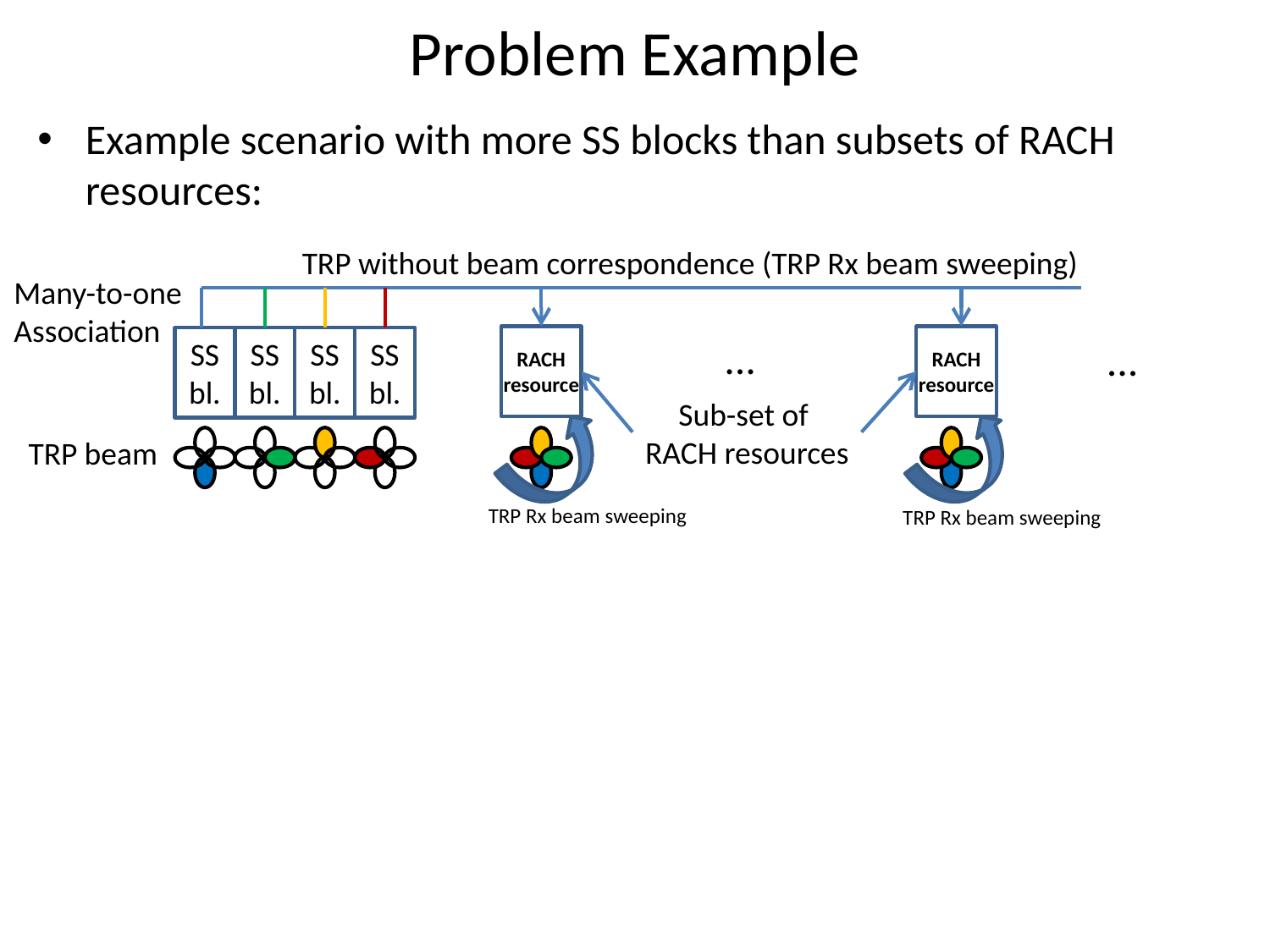

# Problem Example
Example scenario with more SS blocks than subsets of RACH resources:

TRP without beam correspondence (TRP Rx beam sweeping)
Many-to-one
Association
RACH resource
RACH resource
...
...
SS
bl.
SS
bl.
SS bl.
SS bl.
Sub-set of
RACH resources

TRP beam

TRP Rx beam sweeping
TRP Rx beam sweeping